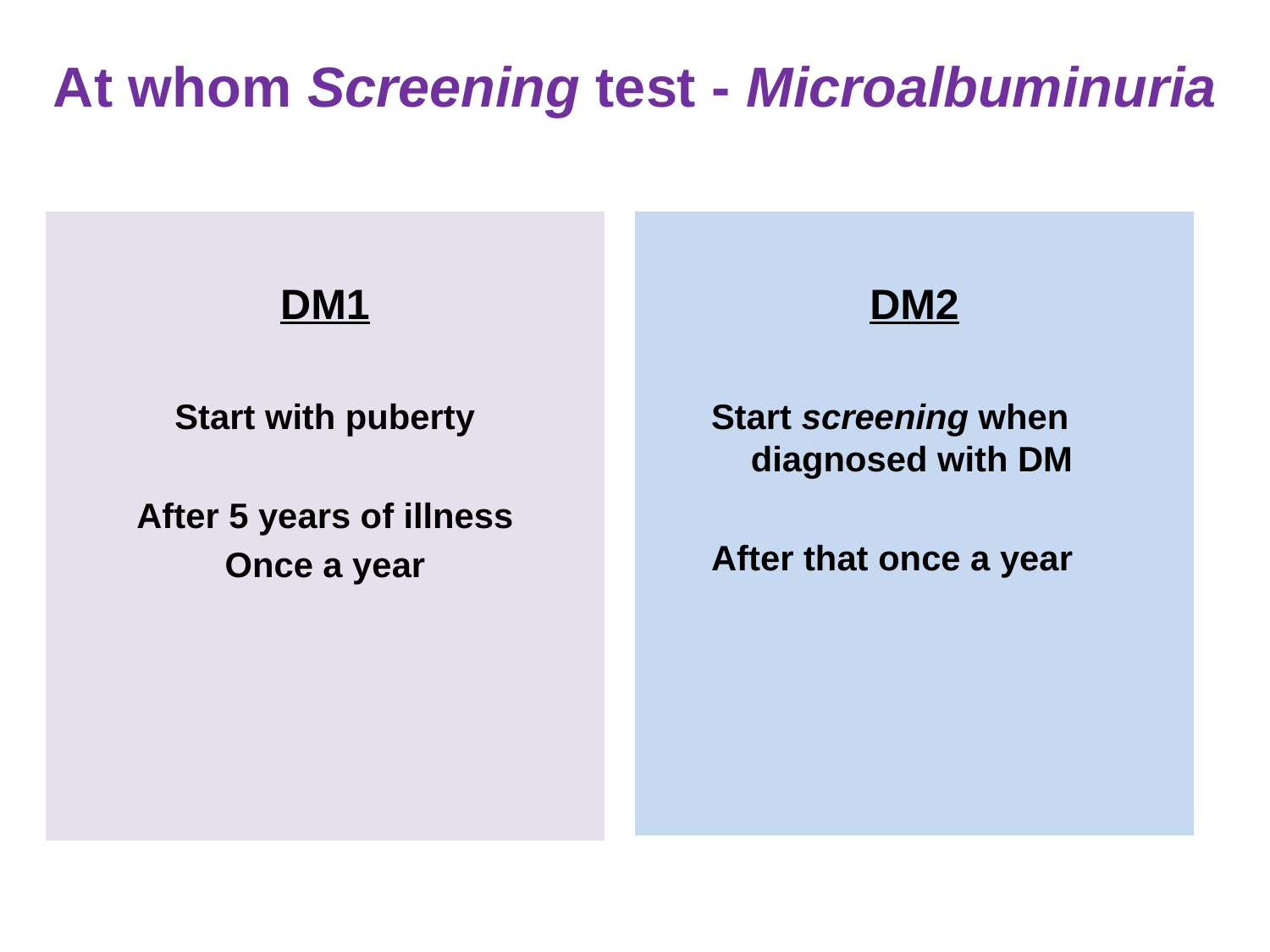

At whom Screening test - Microalbuminuria

DM1

Start with puberty

After 5 years of illness
Once a year

DM2

Start screening when diagnosed with DM

After that once a year